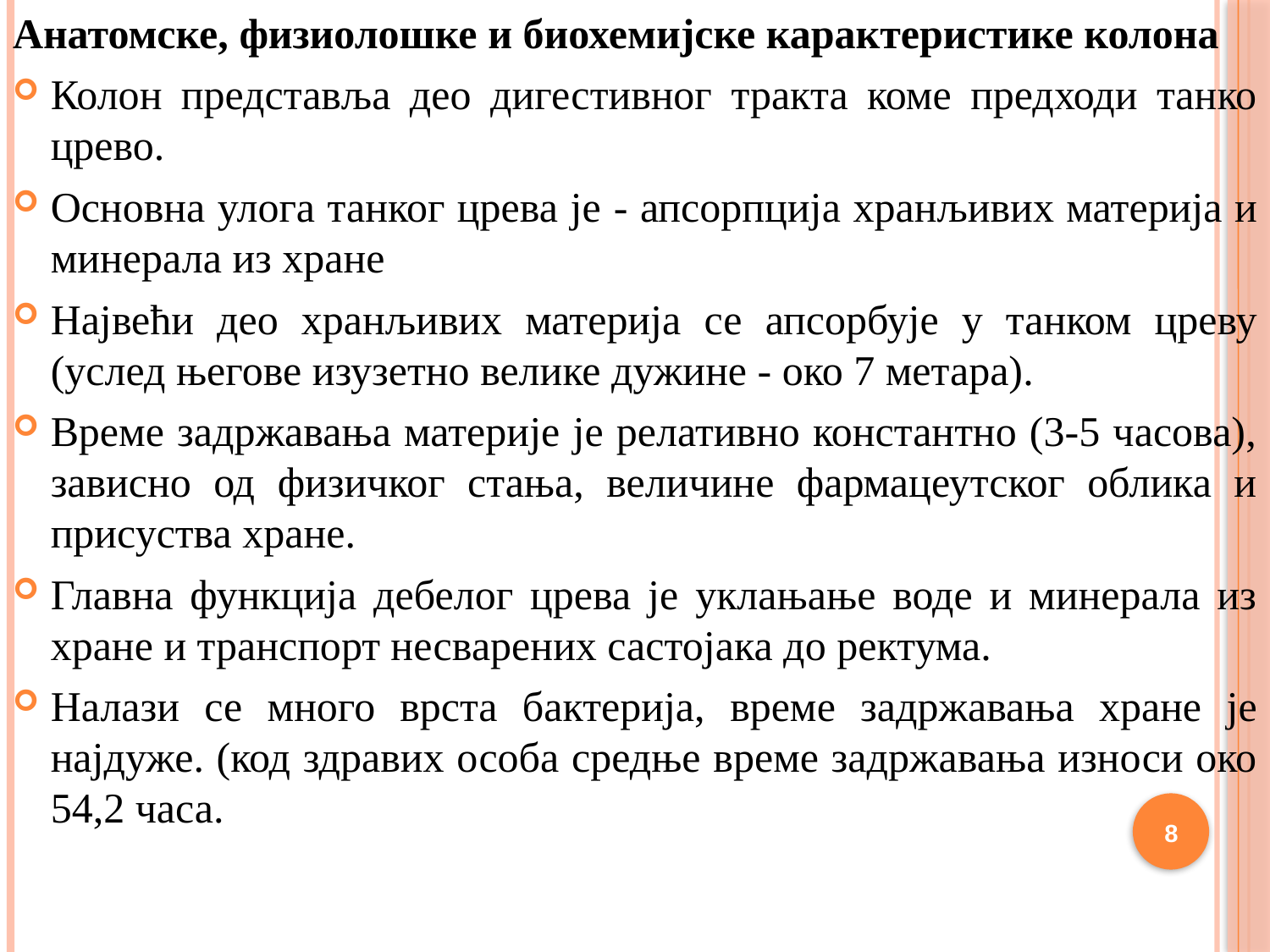

Анатомске, физиолошке и биохемијске карактеристике колона
Колон представља део дигестивног тракта коме предходи танко црево.
Основна улога танког црева је - апсорпција хранљивих материја и минерала из хране
Највећи део хранљивих материја се апсорбује у танком цреву (услед његове изузетно велике дужине - око 7 метара).
Време задржавања материје је релативно константно (3-5 часова), зависно од физичког стања, величине фармацеутског облика и присуства хране.
Главна функција дебелог црева је уклањање воде и минерала из хране и транспорт несварених састојака до ректума.
Налази се много врста бактерија, време задржавања хране је најдуже. (код здравих особа средње време задржавања износи око 54,2 часа.

8